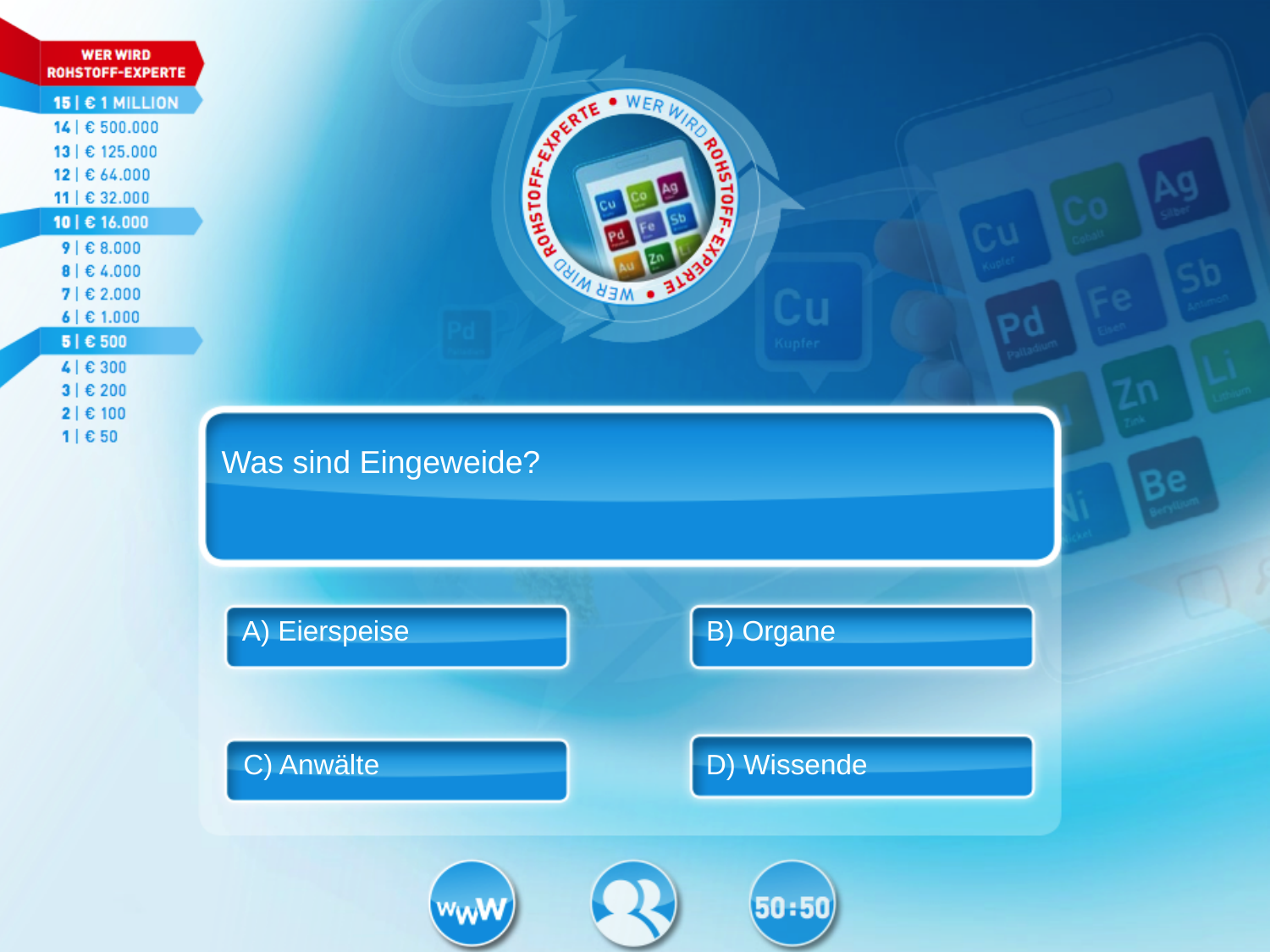

Was sind Eingeweide?
A) Eierspeise
B) Organe
C) Anwälte
D) Wissende